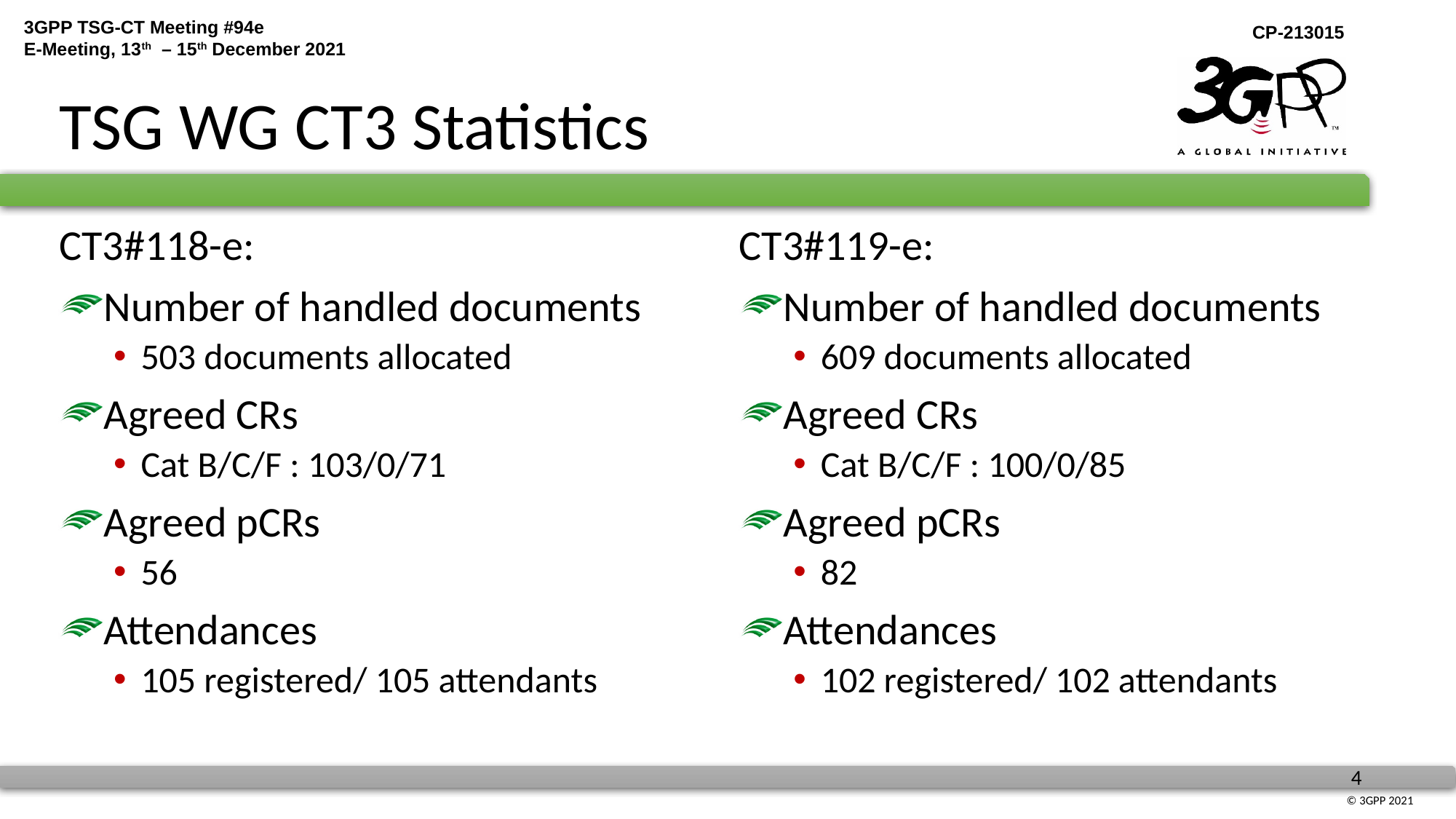

# TSG WG CT3 Statistics
CT3#118-e:
Number of handled documents
503 documents allocated
Agreed CRs
Cat B/C/F : 103/0/71
Agreed pCRs
56
Attendances
105 registered/ 105 attendants

CT3#119-e:
Number of handled documents
609 documents allocated
Agreed CRs
Cat B/C/F : 100/0/85
Agreed pCRs
82
Attendances
102 registered/ 102 attendants